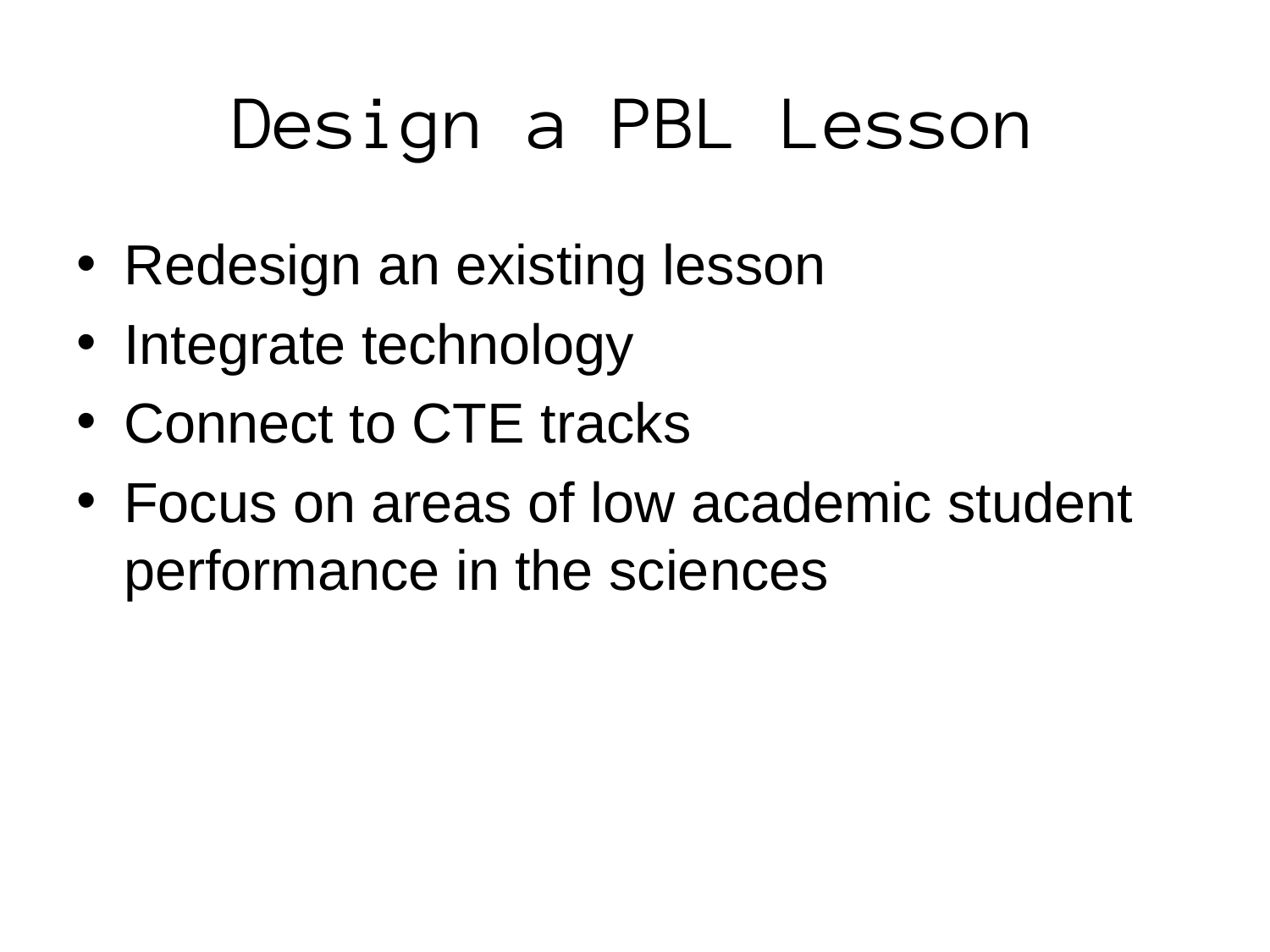

# Design a PBL Lesson
Redesign an existing lesson
Integrate technology
Connect to CTE tracks
Focus on areas of low academic student performance in the sciences